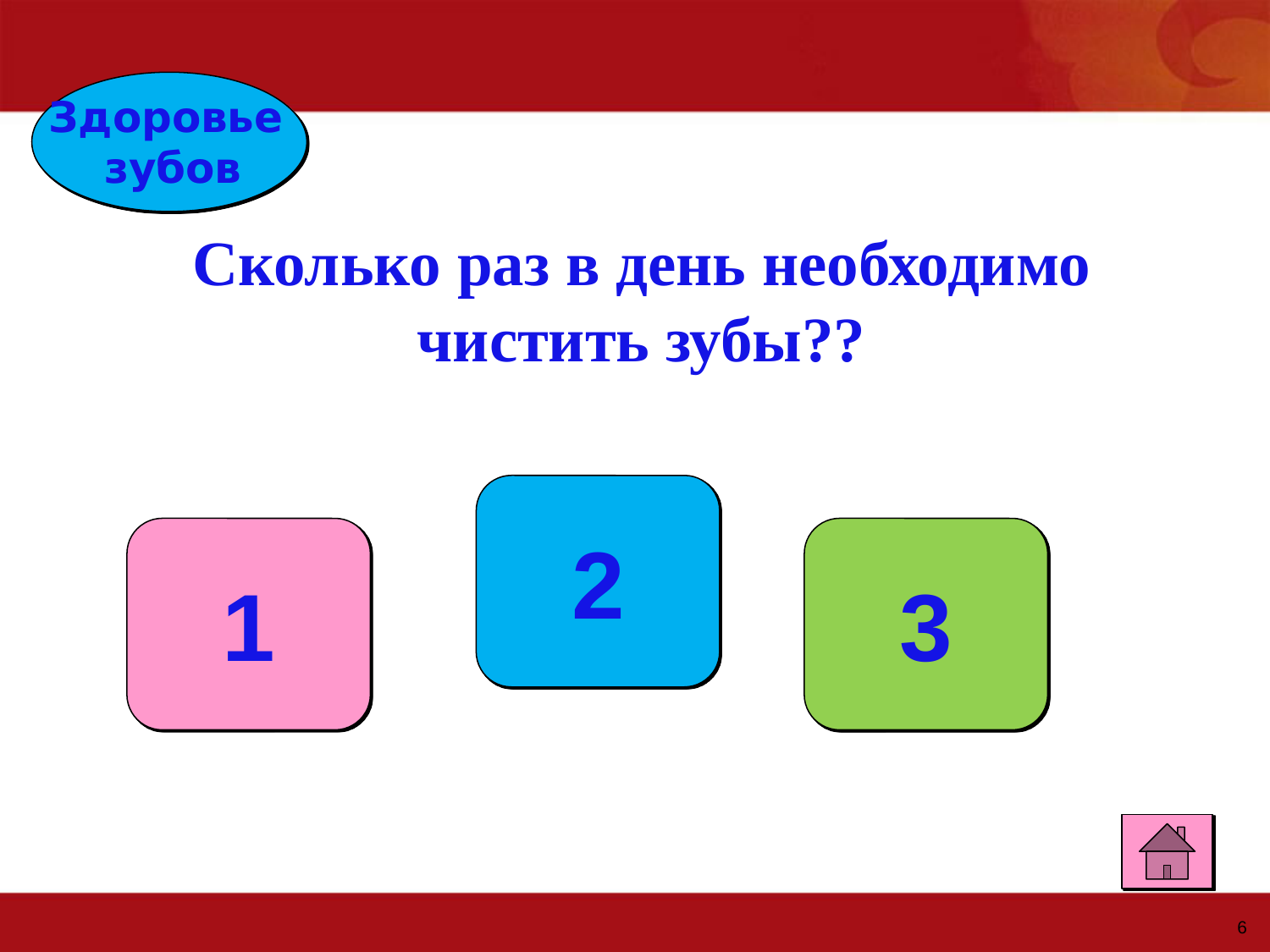

Здоровье
зубов
Сколько раз в день необходимо чистить зубы??

2

1

3